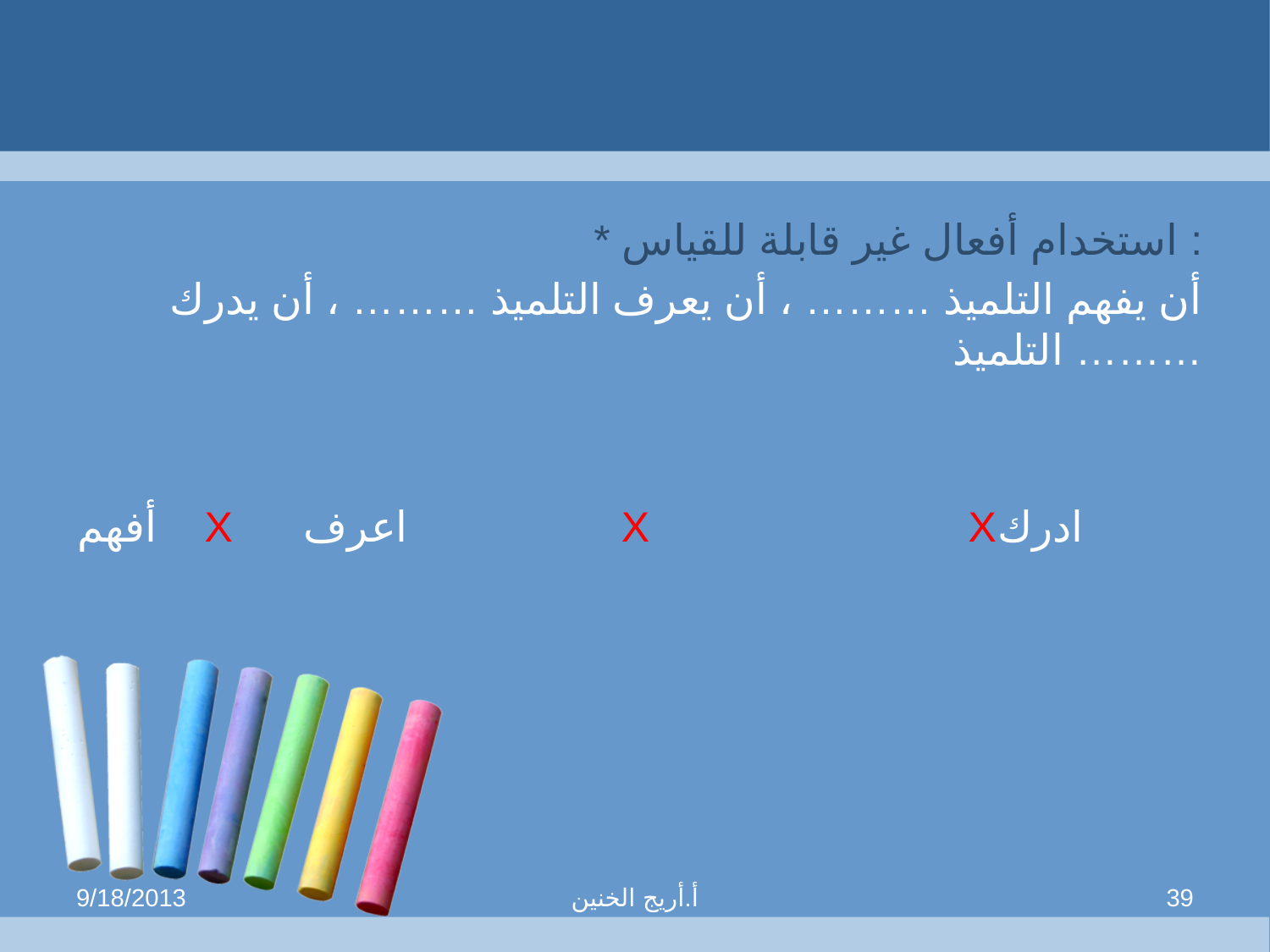

#
* استخدام أفعال غير قابلة للقياس :
أن يفهم التلميذ ……… ، أن يعرف التلميذ ……… ، أن يدرك التلميذ ………

أفهم    X      اعرف                  X                           Xادرك

9/18/2013
أ.أريج الخنين
39